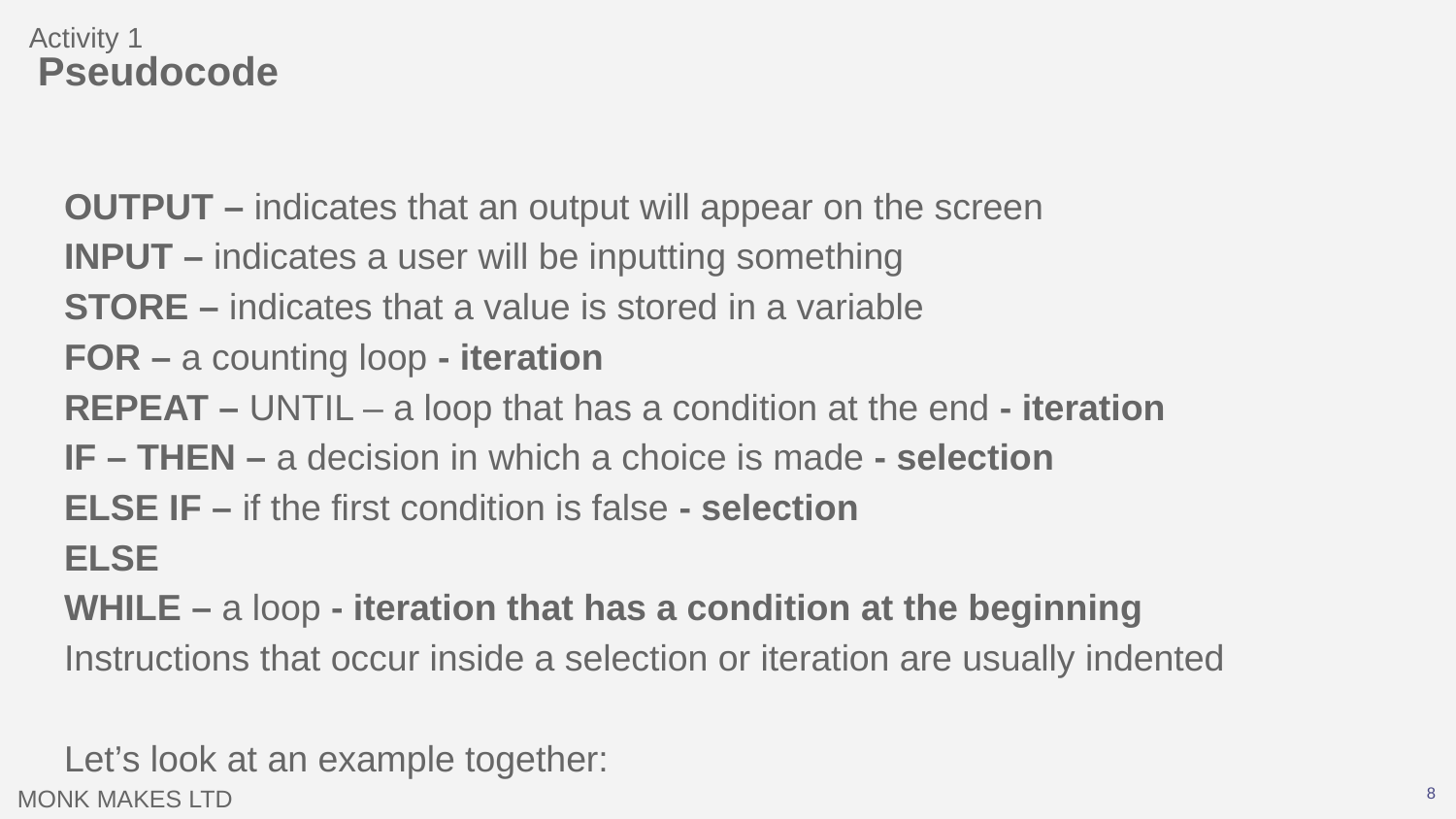

Activity 1
# Pseudocode
OUTPUT – indicates that an output will appear on the screen
INPUT – indicates a user will be inputting something
STORE – indicates that a value is stored in a variable
FOR – a counting loop - iteration
REPEAT – UNTIL – a loop that has a condition at the end - iteration
IF – THEN – a decision in which a choice is made - selection
ELSE IF – if the first condition is false - selection
ELSE
WHILE – a loop - iteration that has a condition at the beginning
Instructions that occur inside a selection or iteration are usually indented

Let’s look at an example together:

8